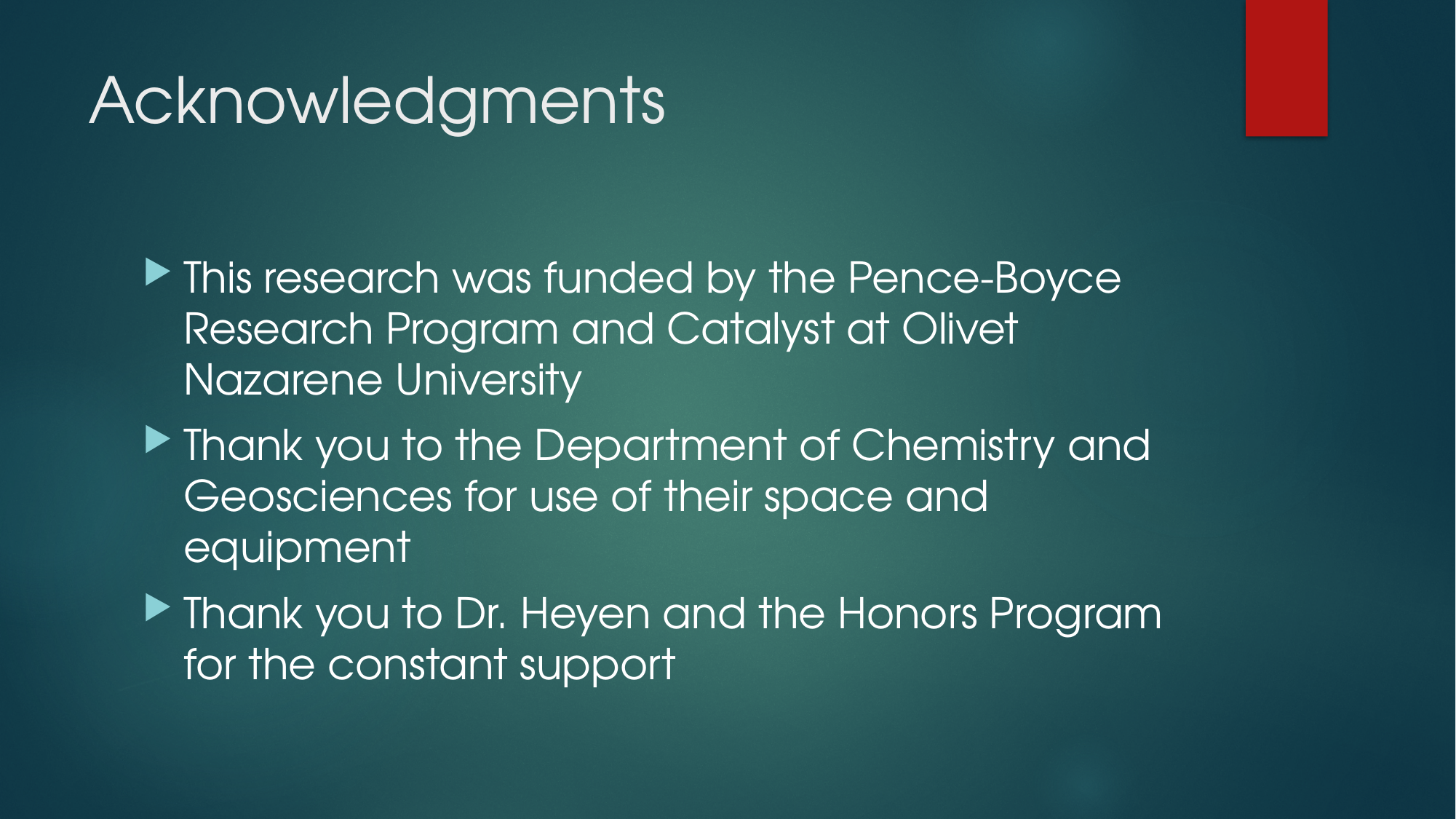

# Acknowledgments
This research was funded by the Pence-Boyce Research Program and Catalyst at Olivet Nazarene University
Thank you to the Department of Chemistry and Geosciences for use of their space and equipment
Thank you to Dr. Heyen and the Honors Program for the constant support